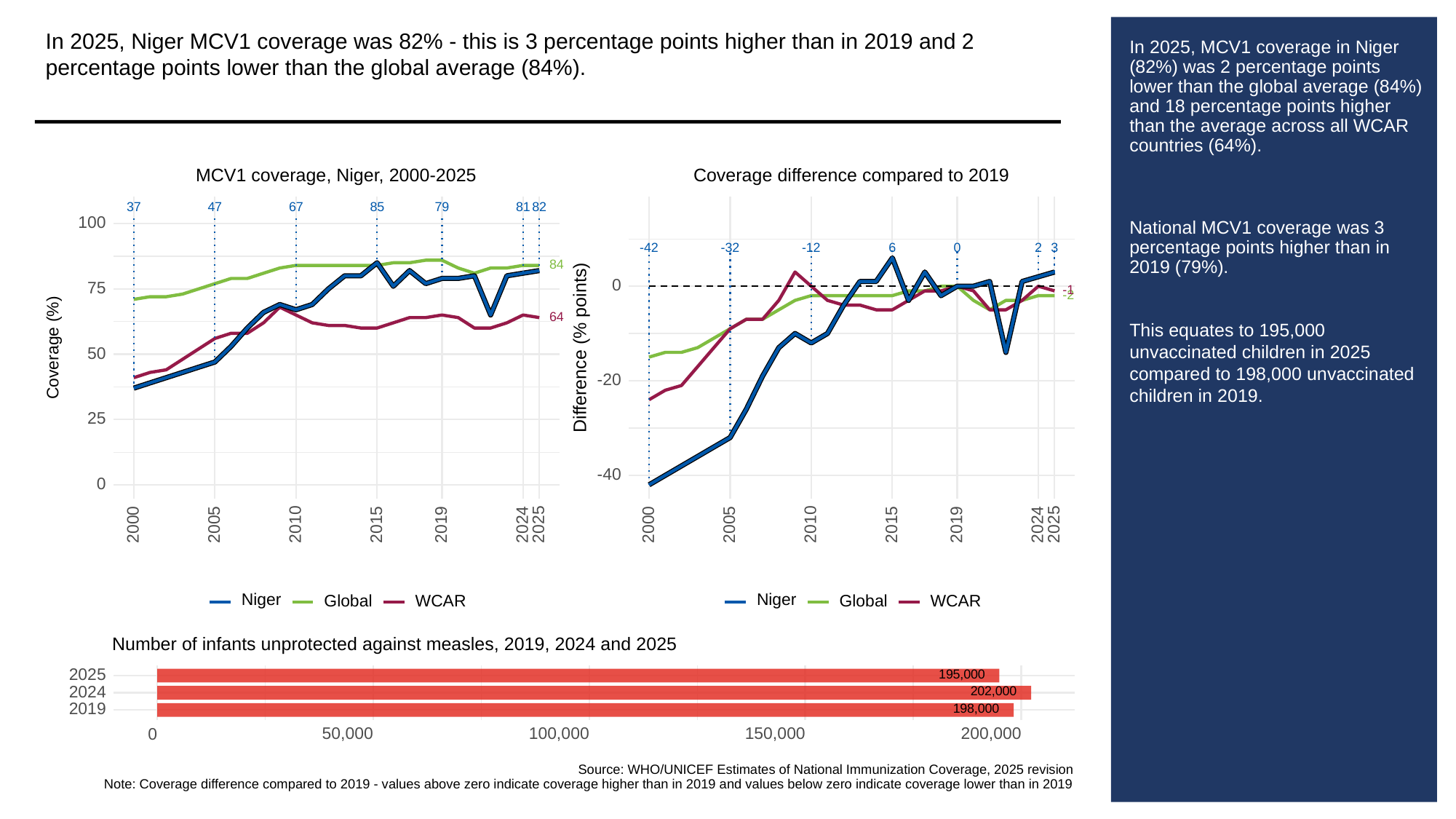

In 2025, Niger MCV1 coverage was 82% - this is 3 percentage points higher than in 2019 and 2 percentage points lower than the global average (84%).
# In 2025, MCV1 coverage in Niger (82%) was 2 percentage points lower than the global average (84%) and 18 percentage points higher than the average across all WCAR countries (64%).

National MCV1 coverage was 3 percentage points higher than in 2019 (79%).

This equates to 195,000 unvaccinated children in 2025 compared to 198,000 unvaccinated children in 2019.

MCV1 coverage, Niger, 2000-2025
Coverage difference compared to 2019

37
67
85
79
81
82
47
100

-32
3
6
0
-42
-12
2

84

0
75

-1

-2

64

Difference (% points)
Coverage (%)
50

-20

25

-40

0

2000
2005
2010
2015
2019
2024
2025
2000
2005
2010
2015
2019
2024
2025
Niger
Niger
Global
WCAR
Global
WCAR

Number of infants unprotected against measles, 2019, 2024 and 2025

195,000
2025

202,000
2024

198,000
2019

50,000
100,000
150,000
200,000
0
Source: WHO/UNICEF Estimates of National Immunization Coverage, 2025 revision
Note: Coverage difference compared to 2019 - values above zero indicate coverage higher than in 2019 and values below zero indicate coverage lower than in 2019